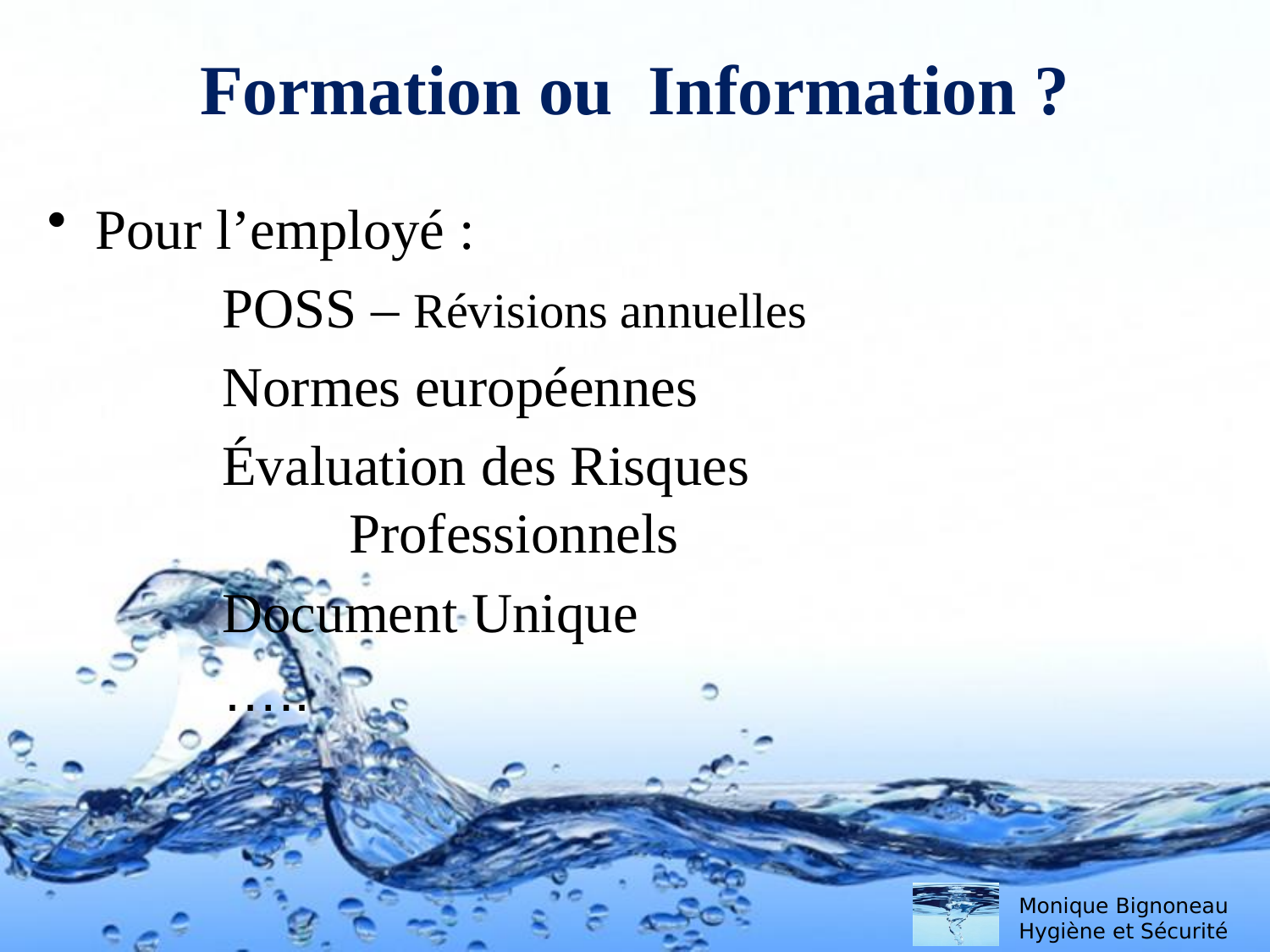

# Formation ou  Information ?
Pour l’employé :
		POSS – Révisions annuelles
		Normes européennes
		Évaluation des Risques 					Professionnels
		Document Unique
		…..